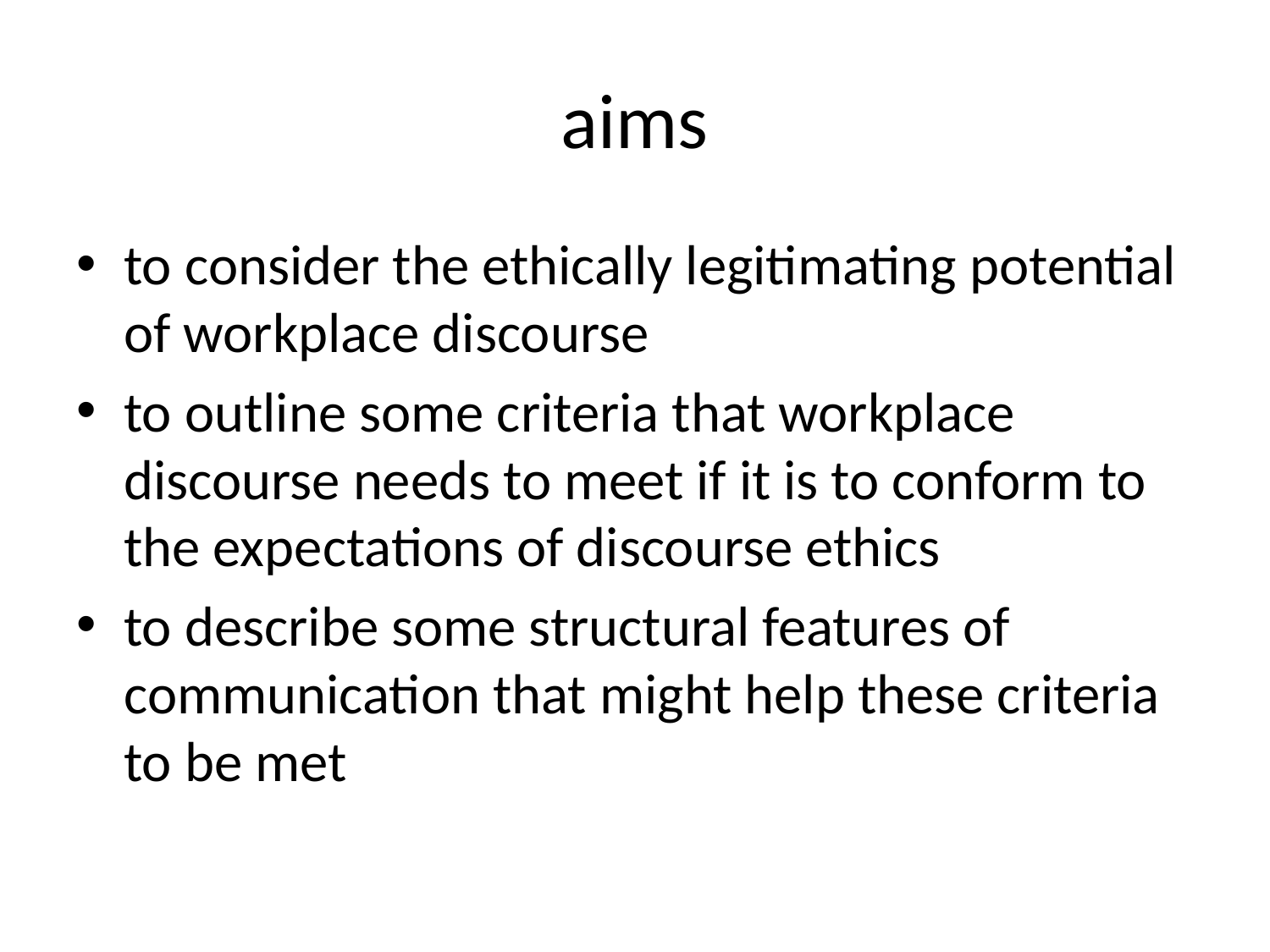

# aims
to consider the ethically legitimating potential of workplace discourse
to outline some criteria that workplace discourse needs to meet if it is to conform to the expectations of discourse ethics
to describe some structural features of communication that might help these criteria to be met